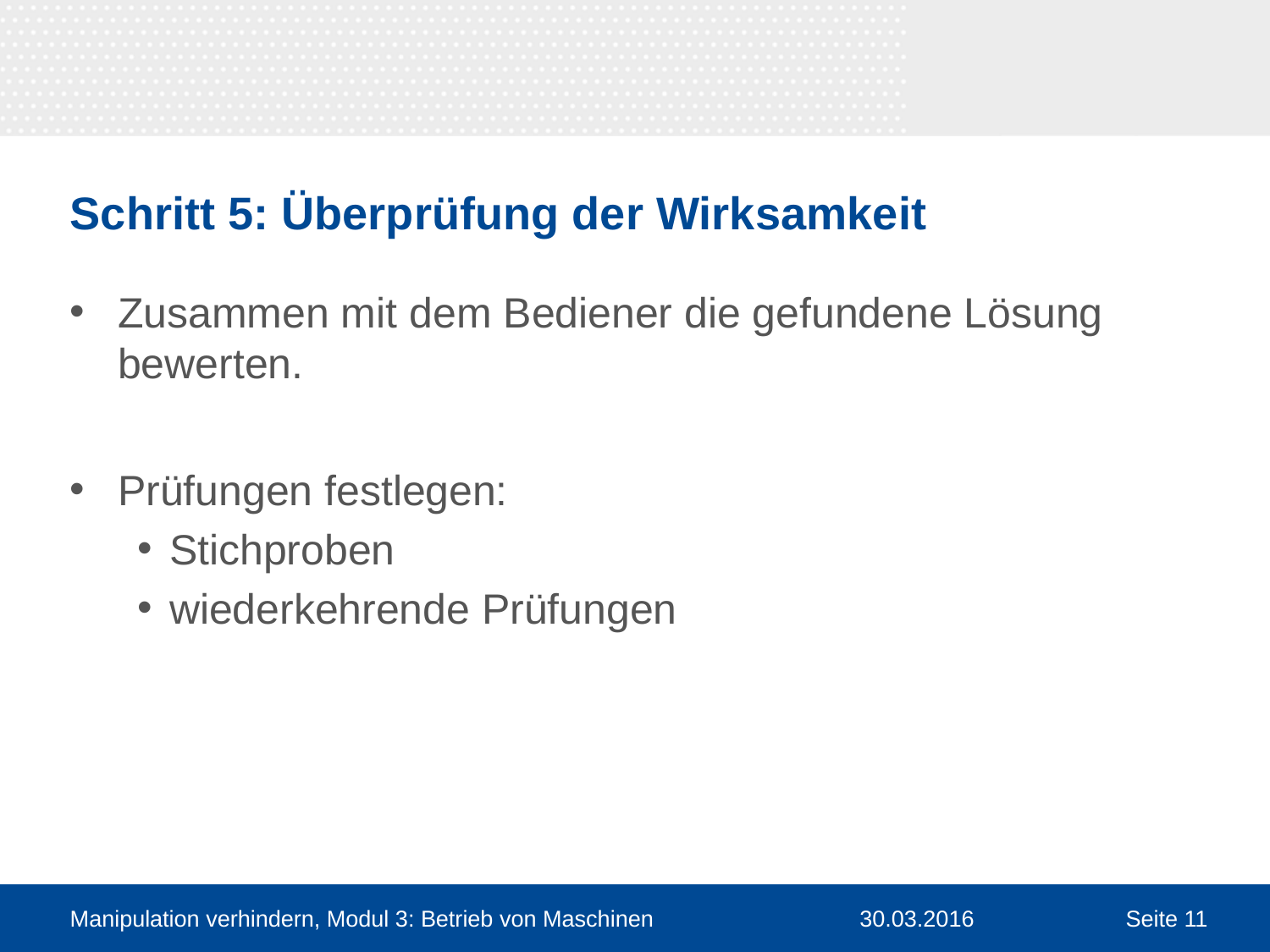

# Schritt 5: Überprüfung der Wirksamkeit
Zusammen mit dem Bediener die gefundene Lösung bewerten.

Prüfungen festlegen:
 Stichproben
 wiederkehrende Prüfungen

Manipulation verhindern, Modul 3: Betrieb von Maschinen
30.03.2016
Seite 11